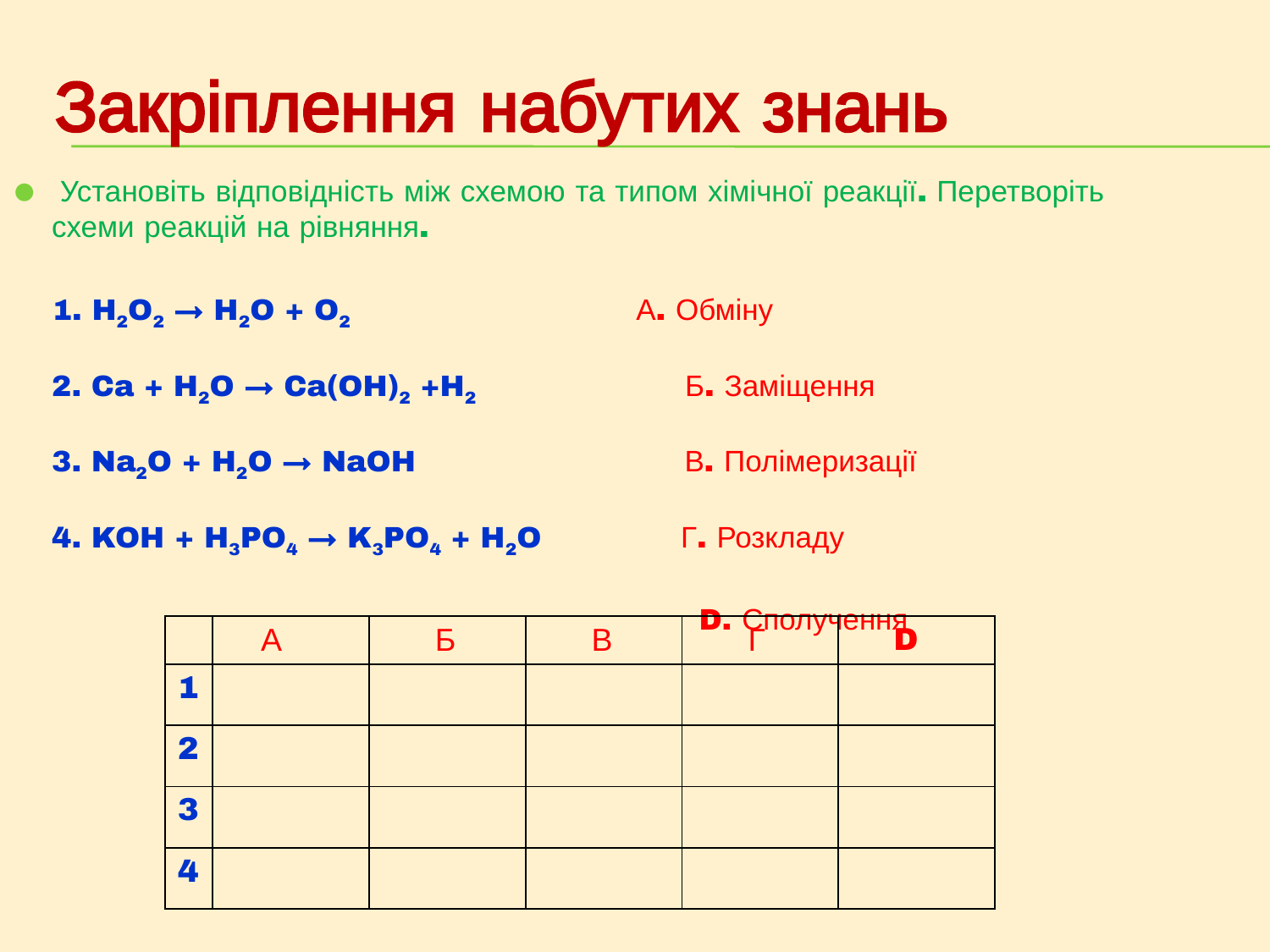

# Закріплення набутих знань
 Установіть відповідність між схемою та типом хімічної реакції. Перетворіть схеми реакцій на рівняння.

    1. H2O2 → H2O + O2                                                  А. Обміну
2. Ca + H2O → Ca(OH)2 +H2                     Б. Заміщення
3. Na2O + H2O → NaOH                           В. Полімеризації
4. KOH + H3PO4 → K3PO4 + H2O              Г. Розкладу
                                                                     D. Сполучення

|  | А | Б | В | Г | D |
| --- | --- | --- | --- | --- | --- |
| 1 |  |  |  |  |  |
| 2 |  |  |  |  |  |
| 3 |  |  |  |  |  |
| 4 |  |  |  |  |  |